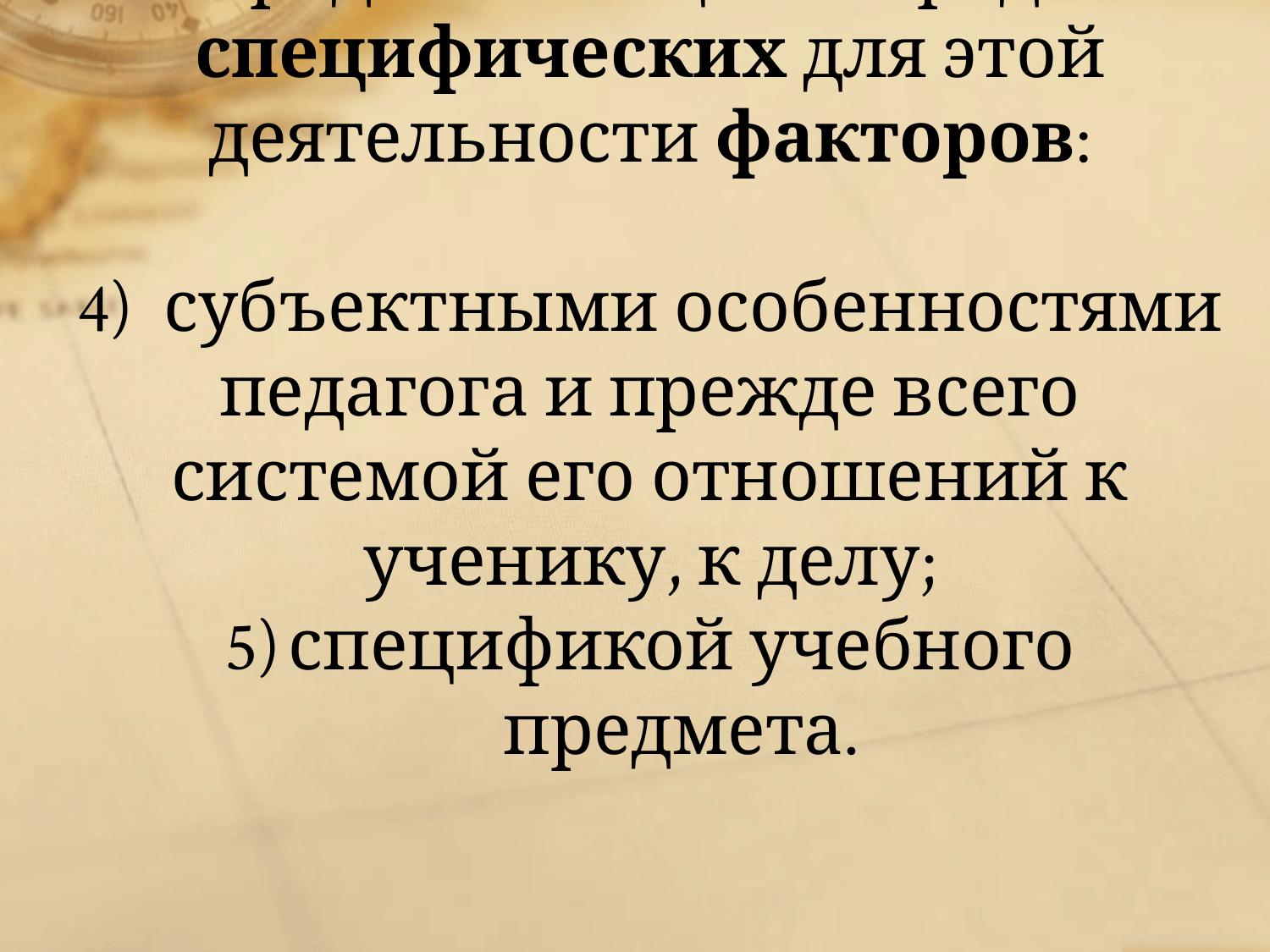

Учебная мотивация определяется целым рядом специфических для этой деятельности факторов:

4)  субъектными особенностями педагога и прежде всего системой его отношений к ученику, к делу;
спецификой учебного предмета.

#